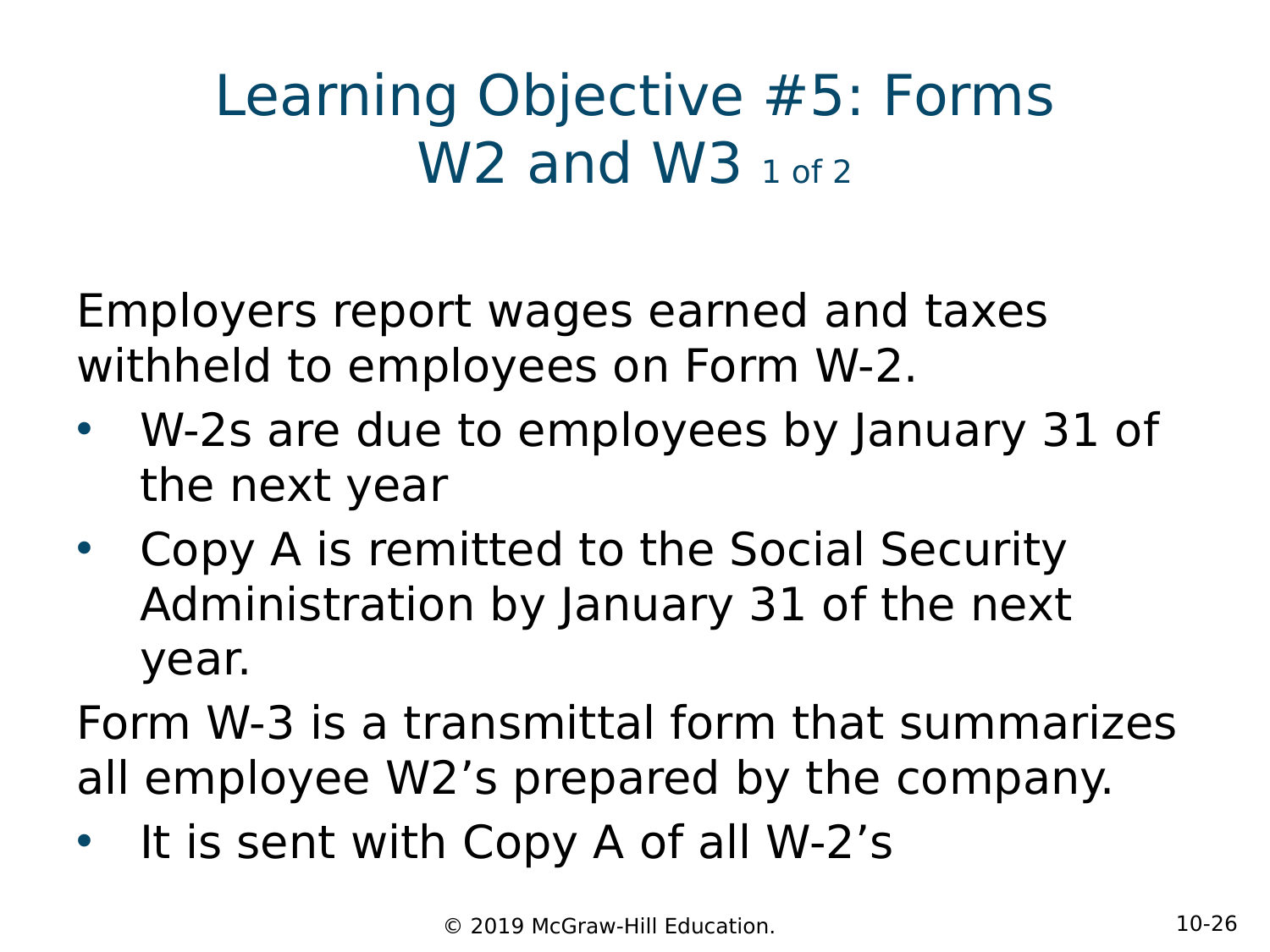

# Learning Objective #5: Forms W2 and W3 1 of 2
Employers report wages earned and taxes withheld to employees on Form W-2.
W-2s are due to employees by January 31 of the next year
Copy A is remitted to the Social Security Administration by January 31 of the next year.
Form W-3 is a transmittal form that summarizes all employee W2’s prepared by the company.
It is sent with Copy A of all W-2’s